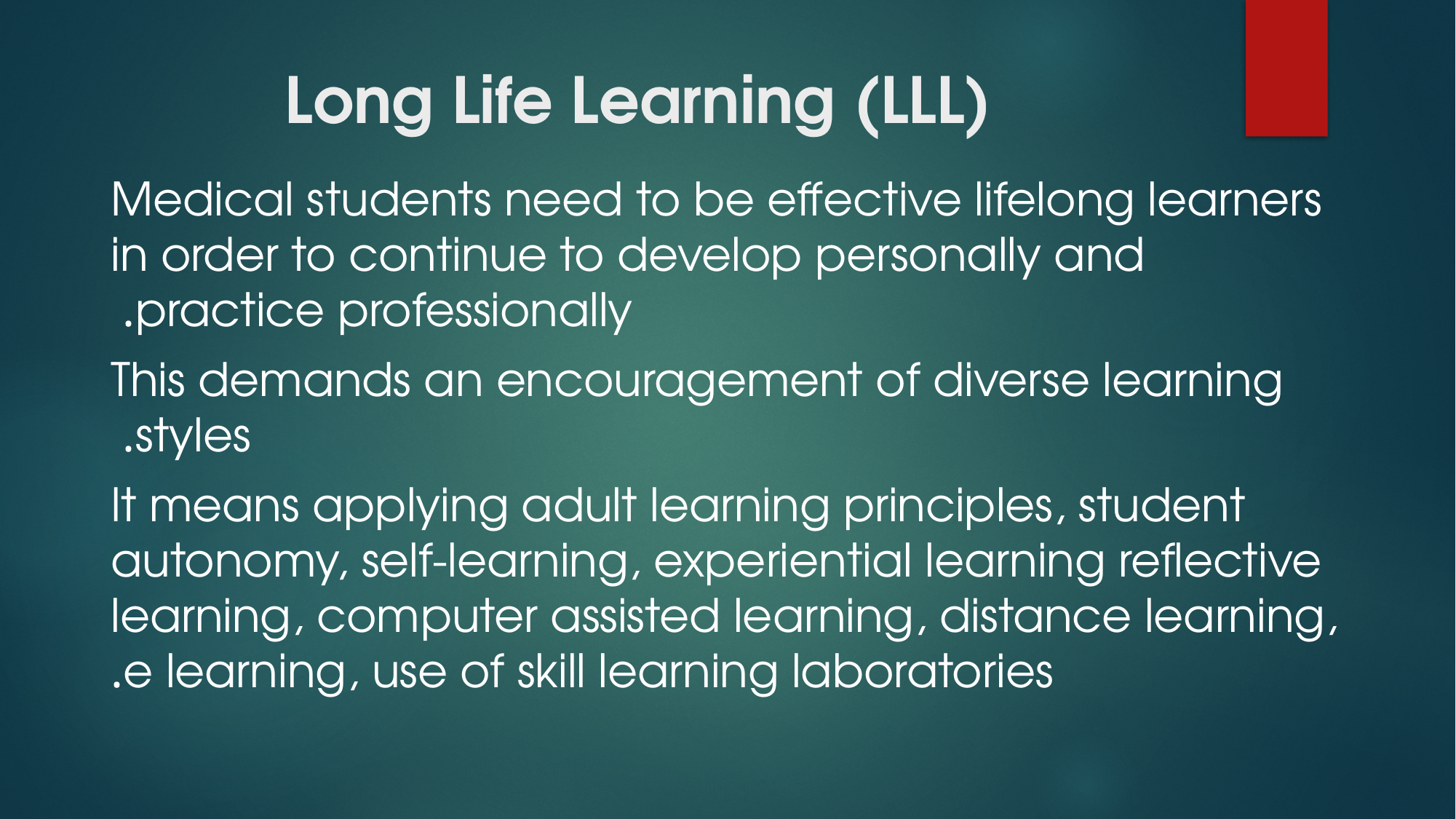

# Long Life Learning (LLL)
Medical students need to be effective lifelong learners in order to continue to develop personally and practice professionally.
This demands an encouragement of diverse learning styles.
It means applying adult learning principles, student autonomy, self-learning, experiential learning reflective learning, computer assisted learning, distance learning, e learning, use of skill learning laboratories.